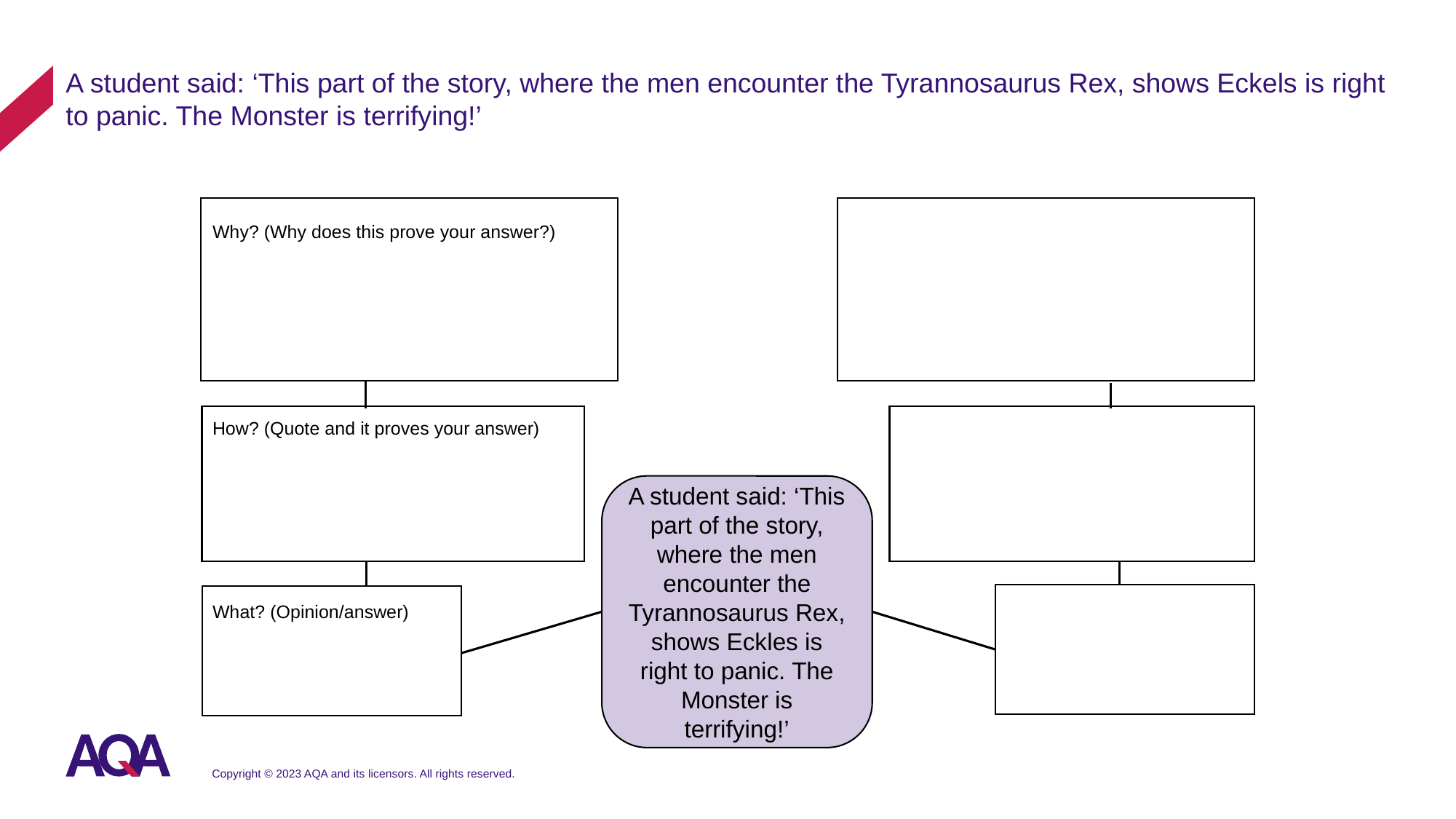

# A student said: ‘This part of the story, where the men encounter the Tyrannosaurus Rex, shows Eckels is right to panic. The Monster is terrifying!’

Why? (Why does this prove your answer?)

How? (Quote and it proves your answer)
A student said: ‘This part of the story, where the men encounter the Tyrannosaurus Rex, shows Eckles is right to panic. The Monster is terrifying!’

What? (Opinion/answer)
Copyright © 2023 AQA and its licensors. All rights reserved.